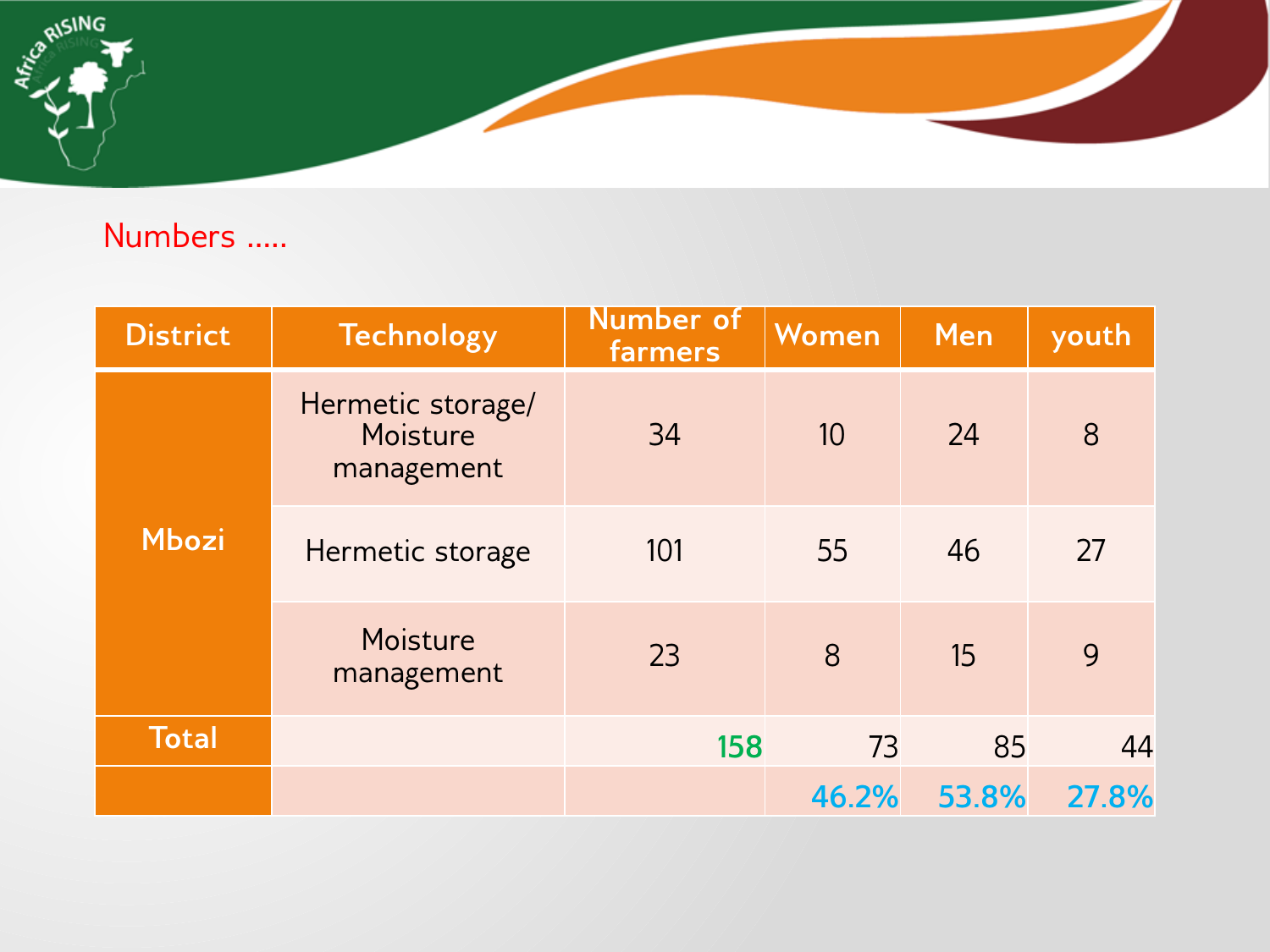

Numbers …..

| District | Technology | Number of farmers | Women | Men | youth |
| --- | --- | --- | --- | --- | --- |
| Mbozi | Hermetic storage/ Moisture management | 34 | 10 | 24 | 8 |
|  | Hermetic storage | 101 | 55 | 46 | 27 |
|  | Moisture management | 23 | 8 | 15 | 9 |
| Total |  | 158 | 73 | 85 | 44 |
|  |  |  | 46.2% | 53.8% | 27.8% |